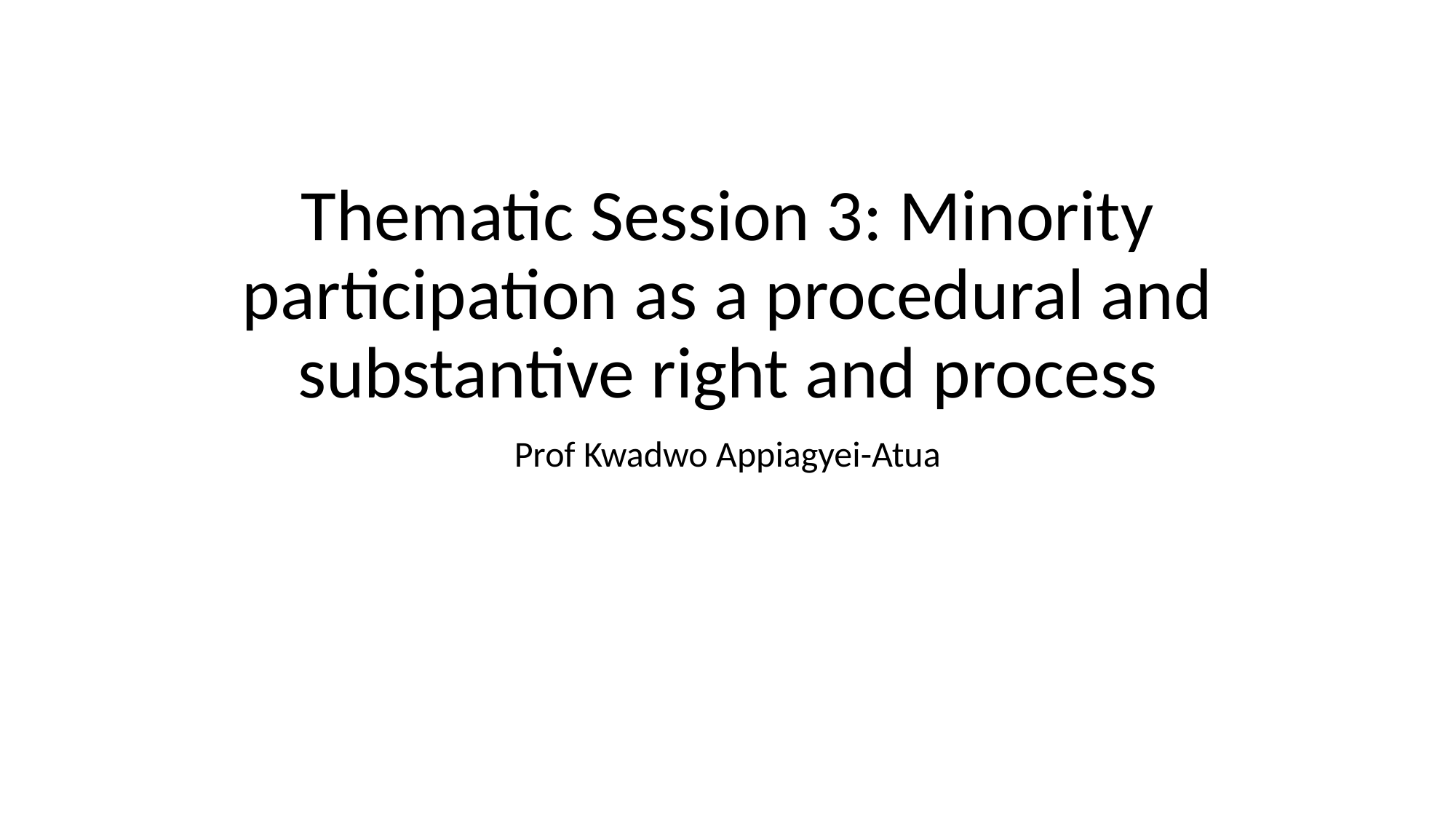

# Thematic Session 3: Minority participation as a procedural and substantive right and process
Prof Kwadwo Appiagyei-Atua